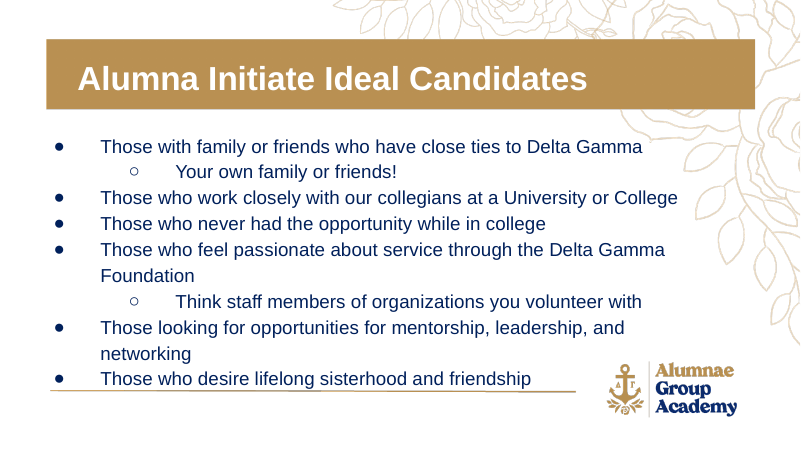

Alumna Initiate Ideal Candidates

Those with family or friends who have close ties to Delta Gamma
Your own family or friends!
Those who work closely with our collegians at a University or College
Those who never had the opportunity while in college
Those who feel passionate about service through the Delta Gamma Foundation
Think staff members of organizations you volunteer with
Those looking for opportunities for mentorship, leadership, and networking
Those who desire lifelong sisterhood and friendship